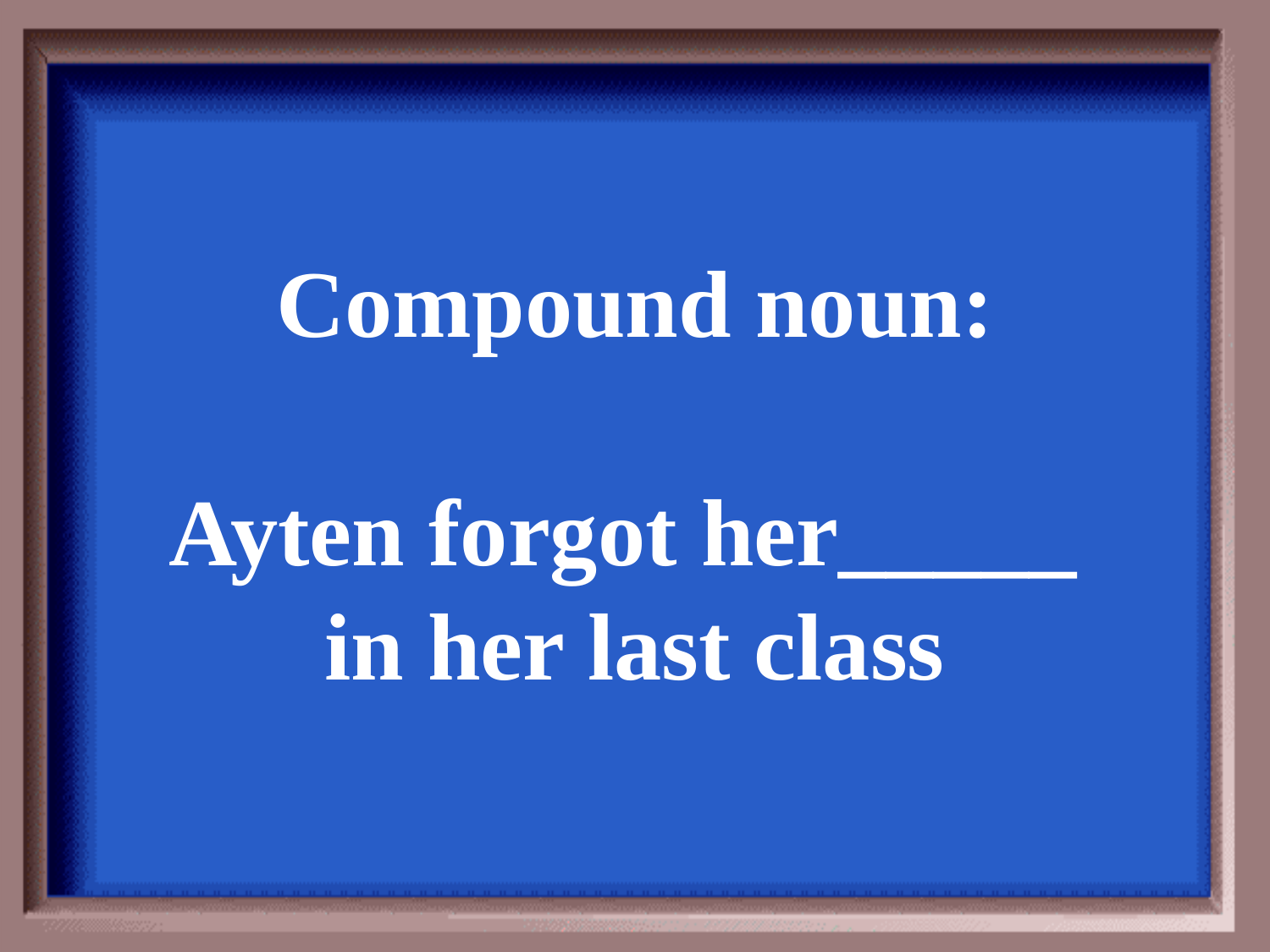

Compound noun:
Ayten forgot her_____
in her last class